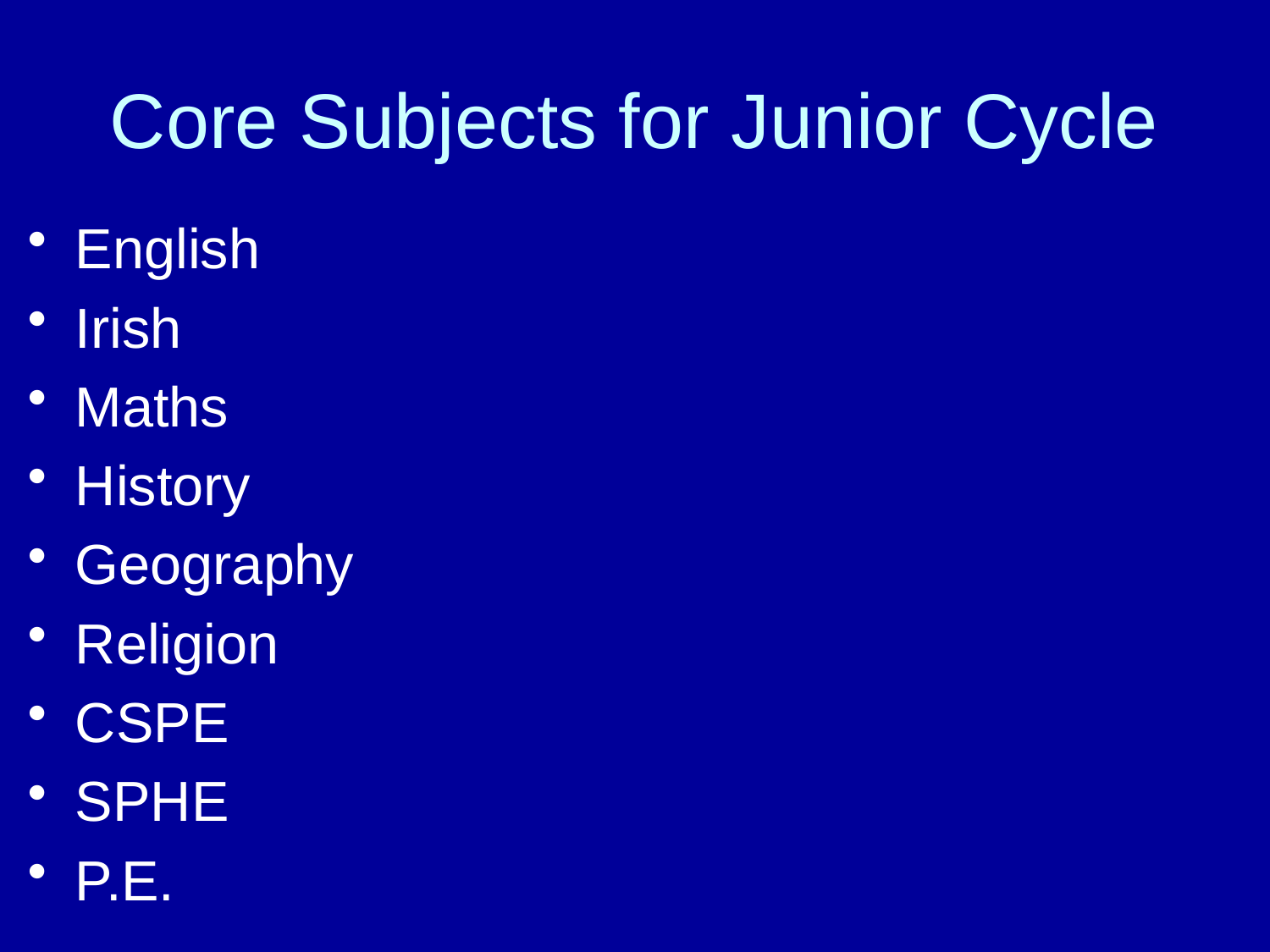

# Core Subjects for Junior Cycle
English
Irish
Maths
History
Geography
Religion
CSPE
SPHE
P.E.